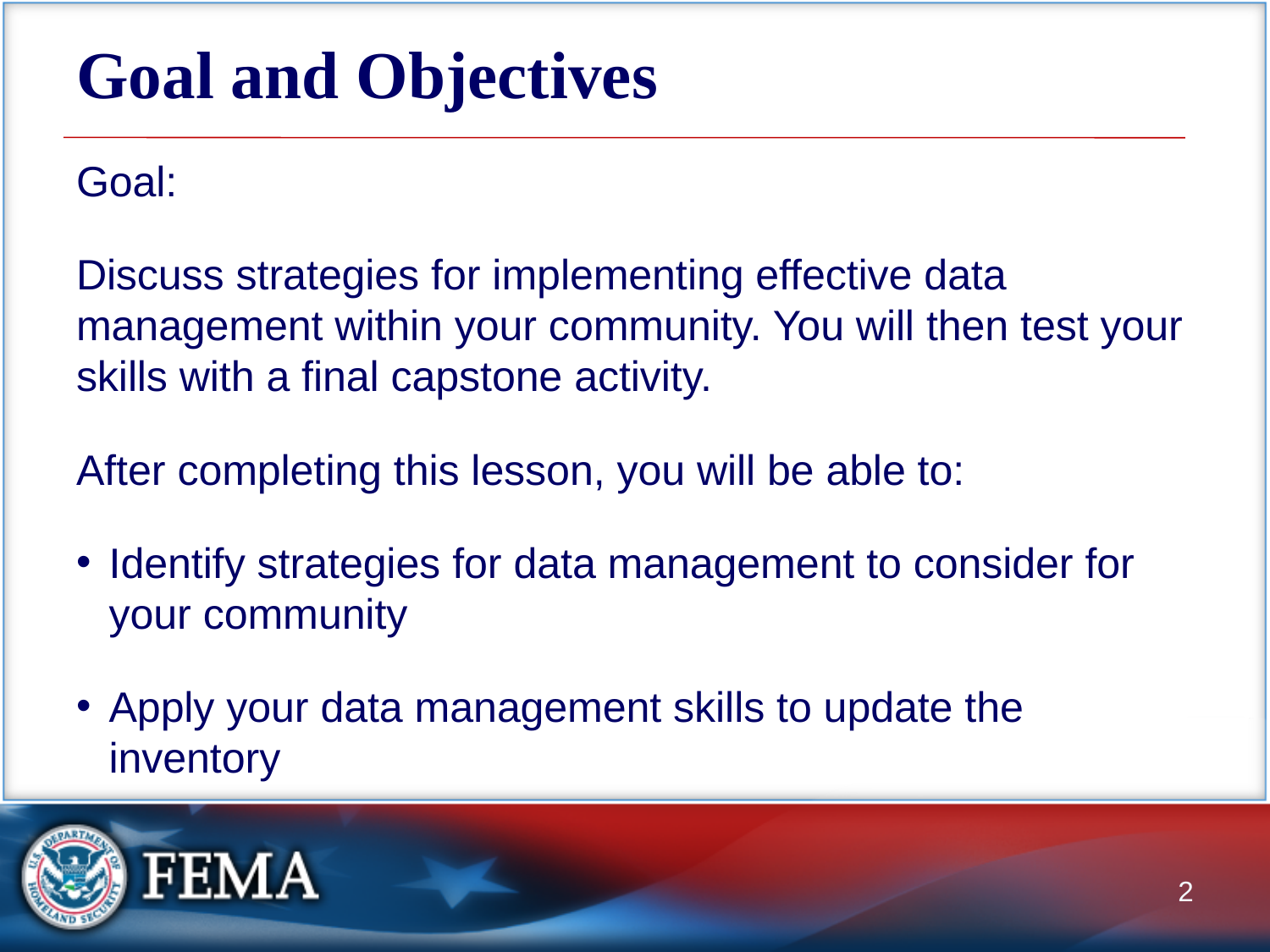

# Goal and Objectives
Goal:
Discuss strategies for implementing effective data management within your community. You will then test your skills with a final capstone activity.
After completing this lesson, you will be able to:
Identify strategies for data management to consider for your community
Apply your data management skills to update the inventory
2